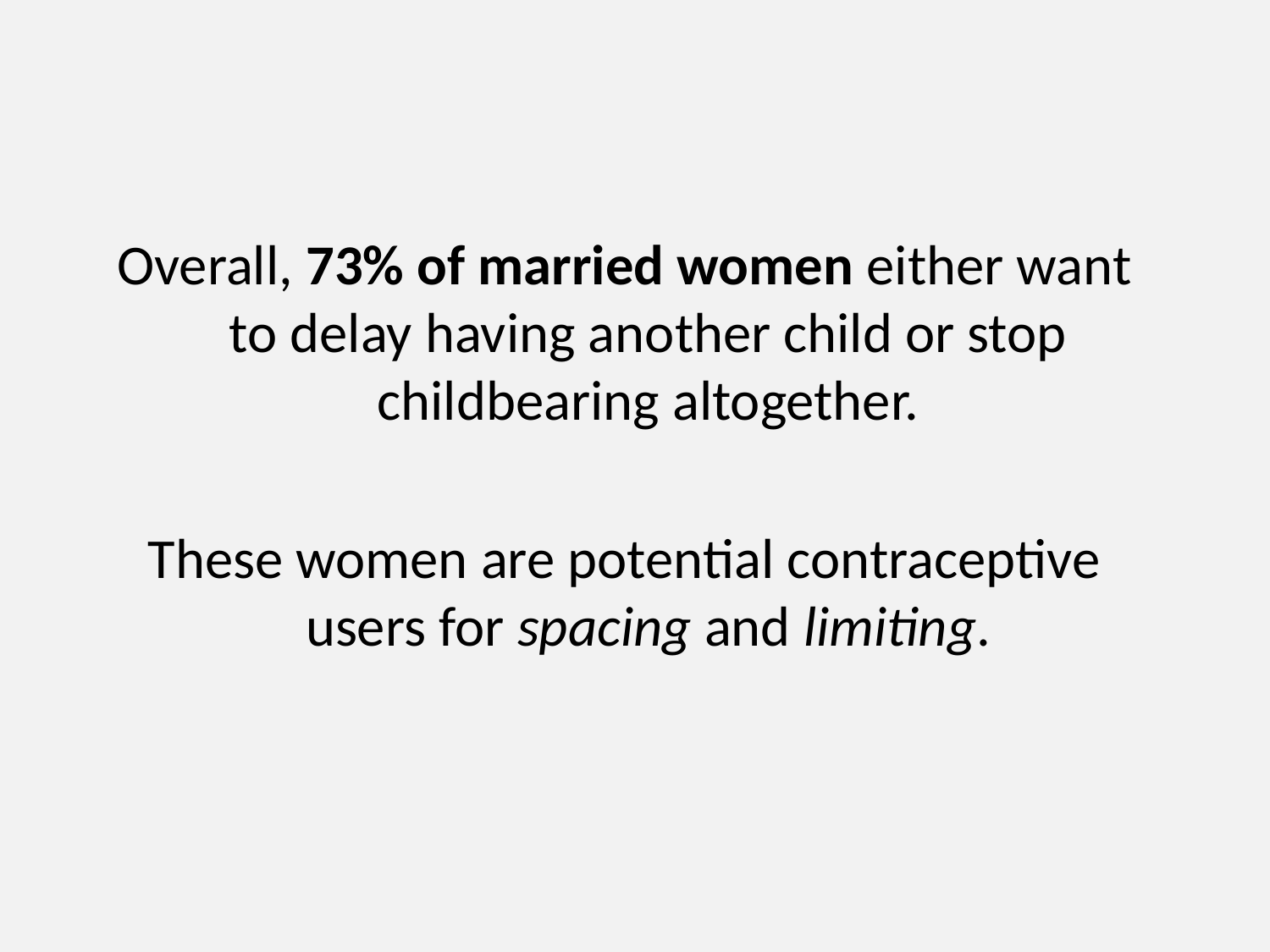

Overall, 73% of married women either want to delay having another child or stop childbearing altogether.

These women are potential contraceptive users for spacing and limiting.